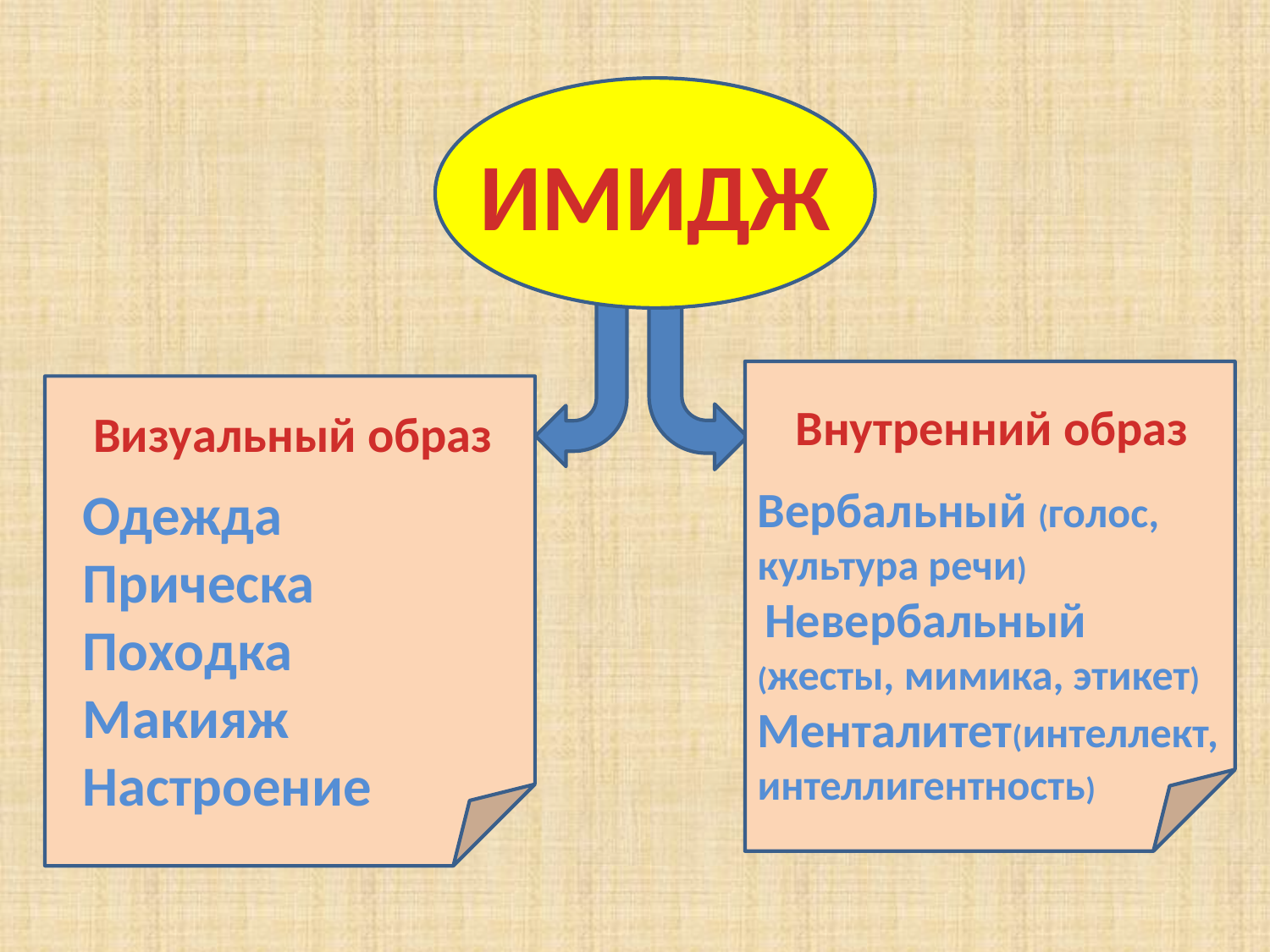

ИМИДЖ

Вербальный (голос, культура речи)
 Невербальный (жесты, мимика, этикет)
Менталитет(интеллект, интеллигентность)

  Одежда
  Прическа
  Походка
  Макияж
  Настроение
Внутренний образ
Визуальный образ